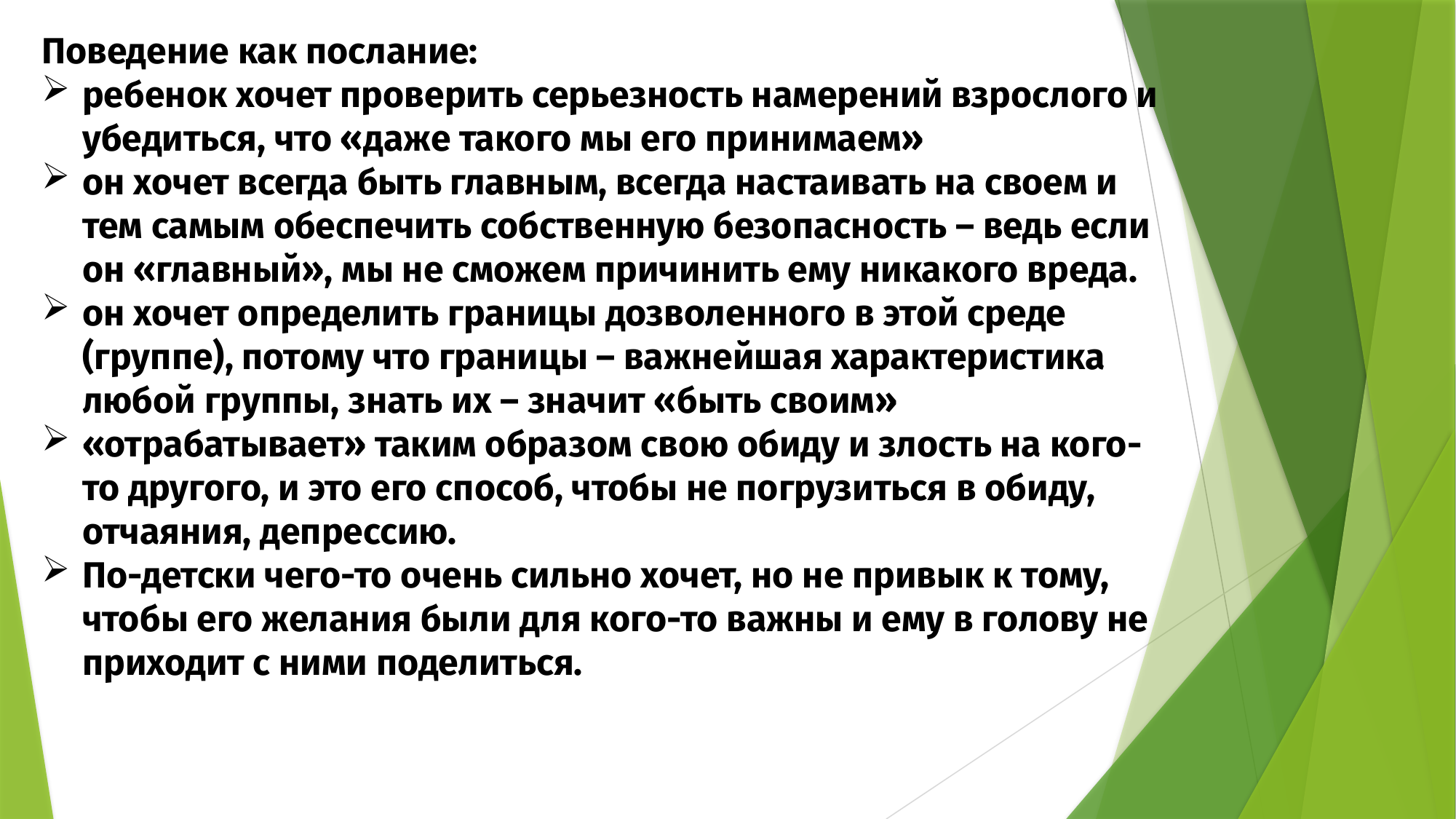

Поведение как послание:
ребенок хочет проверить серьезность намерений взрослого и убедиться, что «даже такого мы его принимаем»
он хочет всегда быть главным, всегда настаивать на своем и тем самым обеспечить собственную безопасность – ведь если он «главный», мы не сможем причинить ему никакого вреда.
он хочет определить границы дозволенного в этой среде (группе), потому что границы – важнейшая характеристика любой группы, знать их – значит «быть своим»
«отрабатывает» таким образом свою обиду и злость на кого-то другого, и это его способ, чтобы не погрузиться в обиду, отчаяния, депрессию.
По-детски чего-то очень сильно хочет, но не привык к тому, чтобы его желания были для кого-то важны и ему в голову не приходит с ними поделиться.